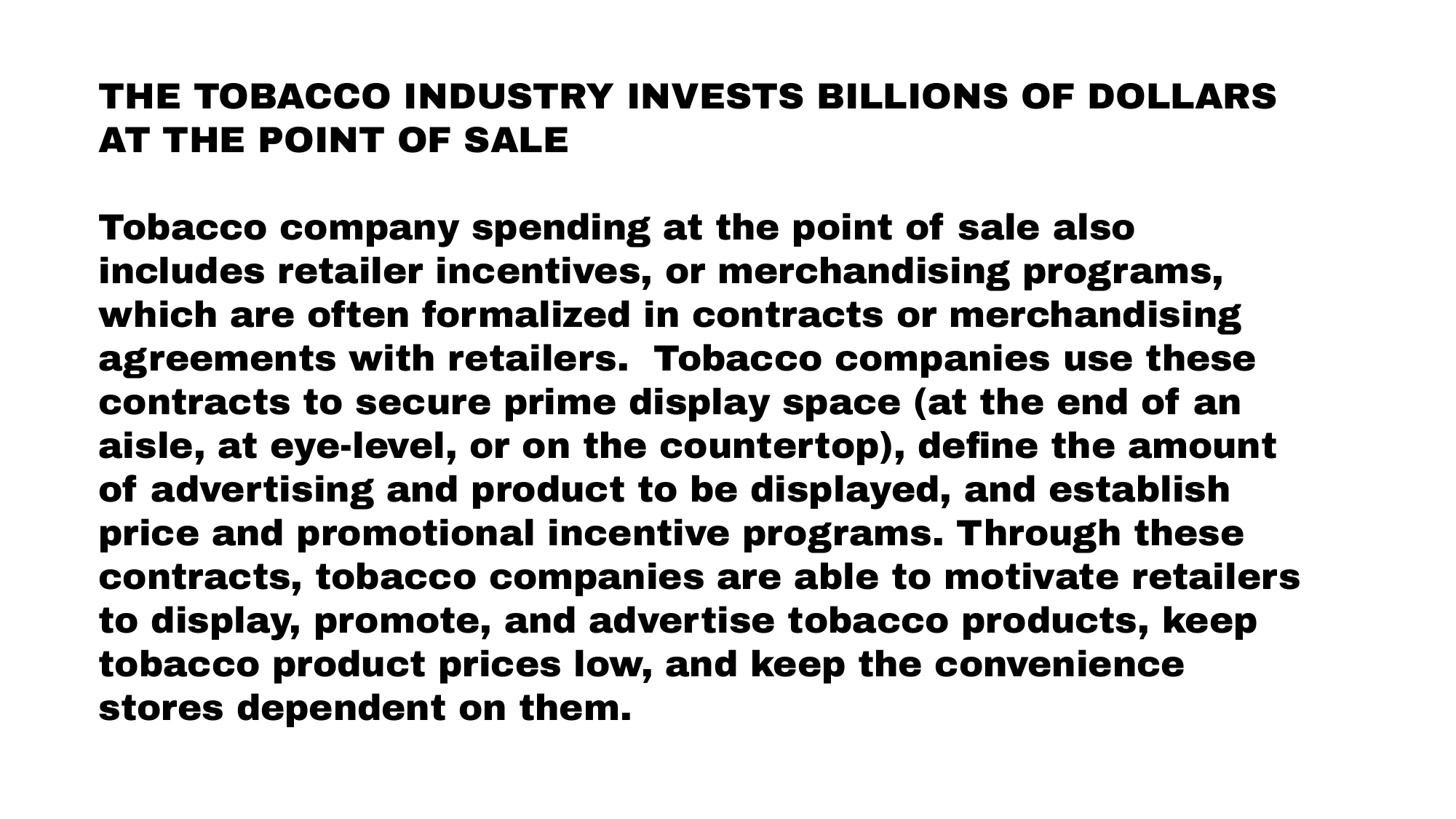

THE TOBACCO INDUSTRY INVESTS BILLIONS OF DOLLARS AT THE POINT OF SALE

Tobacco company spending at the point of sale also includes retailer incentives, or merchandising programs, which are often formalized in contracts or merchandising agreements with retailers.  Tobacco companies use these contracts to secure prime display space (at the end of an aisle, at eye-level, or on the countertop), define the amount of advertising and product to be displayed, and establish price and promotional incentive programs. Through these contracts, tobacco companies are able to motivate retailers to display, promote, and advertise tobacco products, keep tobacco product prices low, and keep the convenience stores dependent on them.